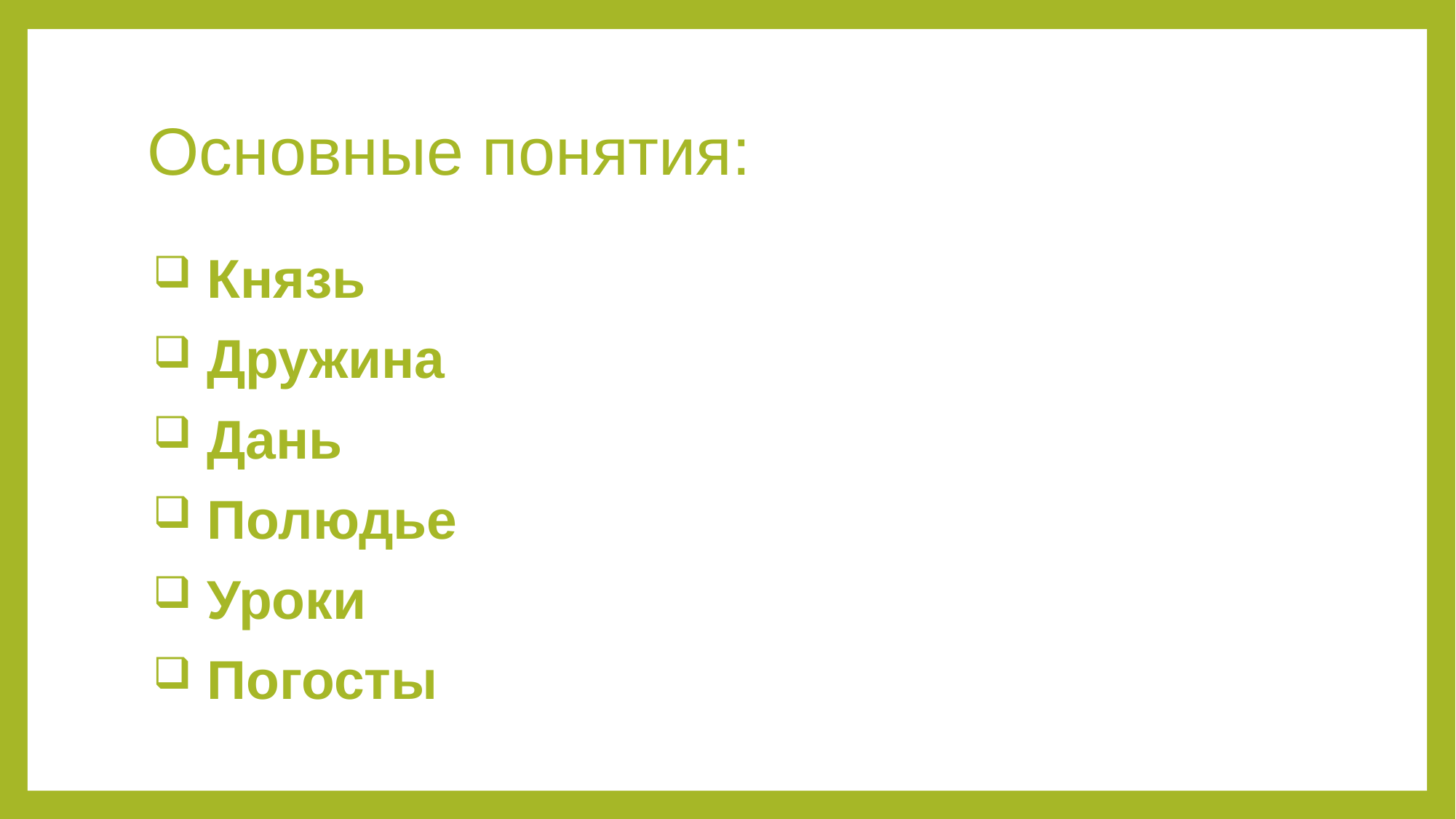

# Основные понятия:
 Князь
 Дружина
 Дань
 Полюдье
 Уроки
 Погосты